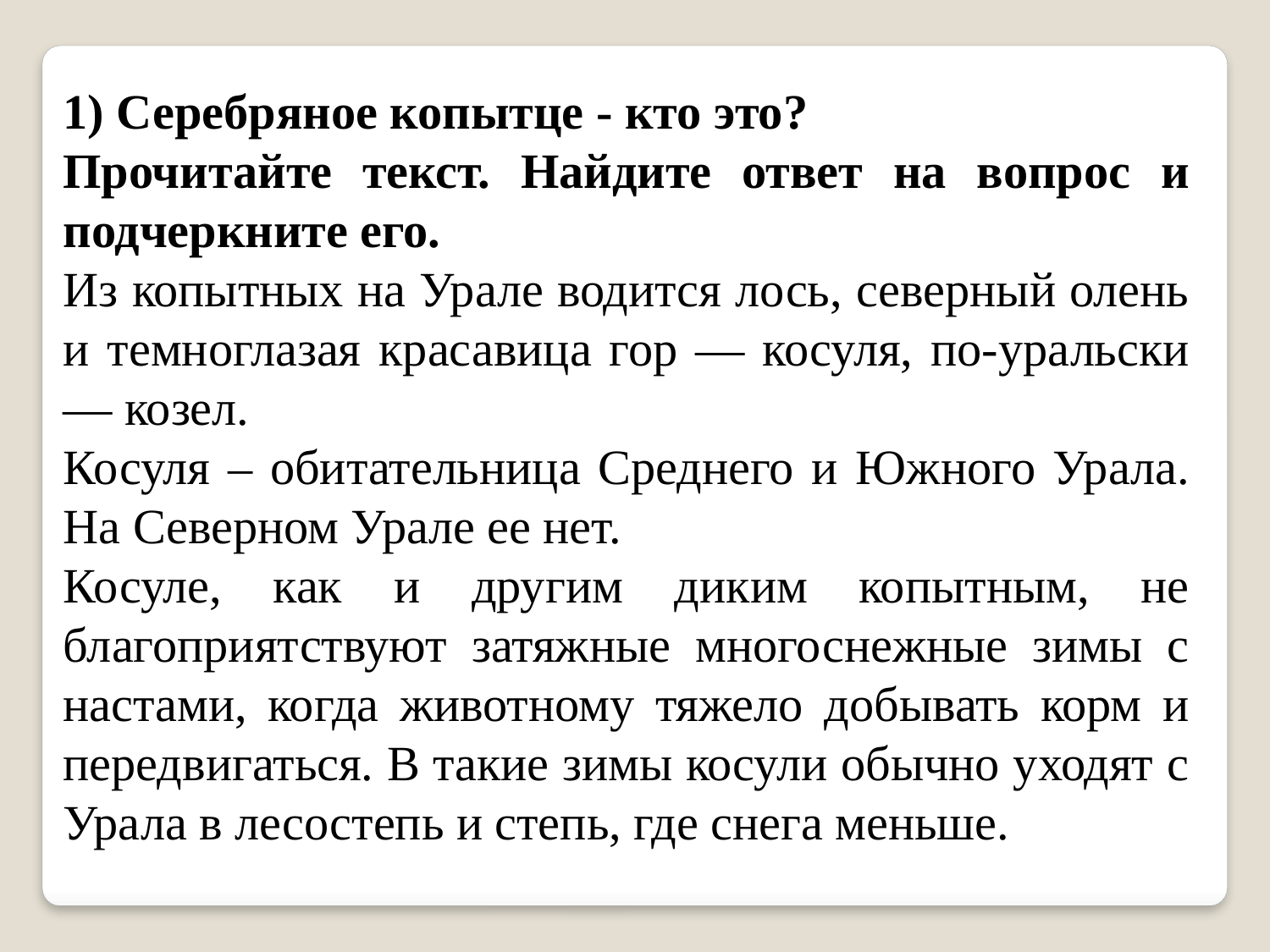

1) Серебряное копытце - кто это?
Прочитайте текст. Найдите ответ на вопрос и подчеркните его.
Из копытных на Урале водится лось, северный олень и темноглазая красавица гор — косуля, по-уральски — козел.
Косуля – обитательница Среднего и Южного Урала. На Северном Урале ее нет.
Косуле, как и другим диким копытным, не благоприятствуют затяжные многоснежные зимы с настами, когда животному тяжело добывать корм и передвигаться. В такие зимы косули обычно уходят с Урала в лесостепь и степь, где снега меньше.